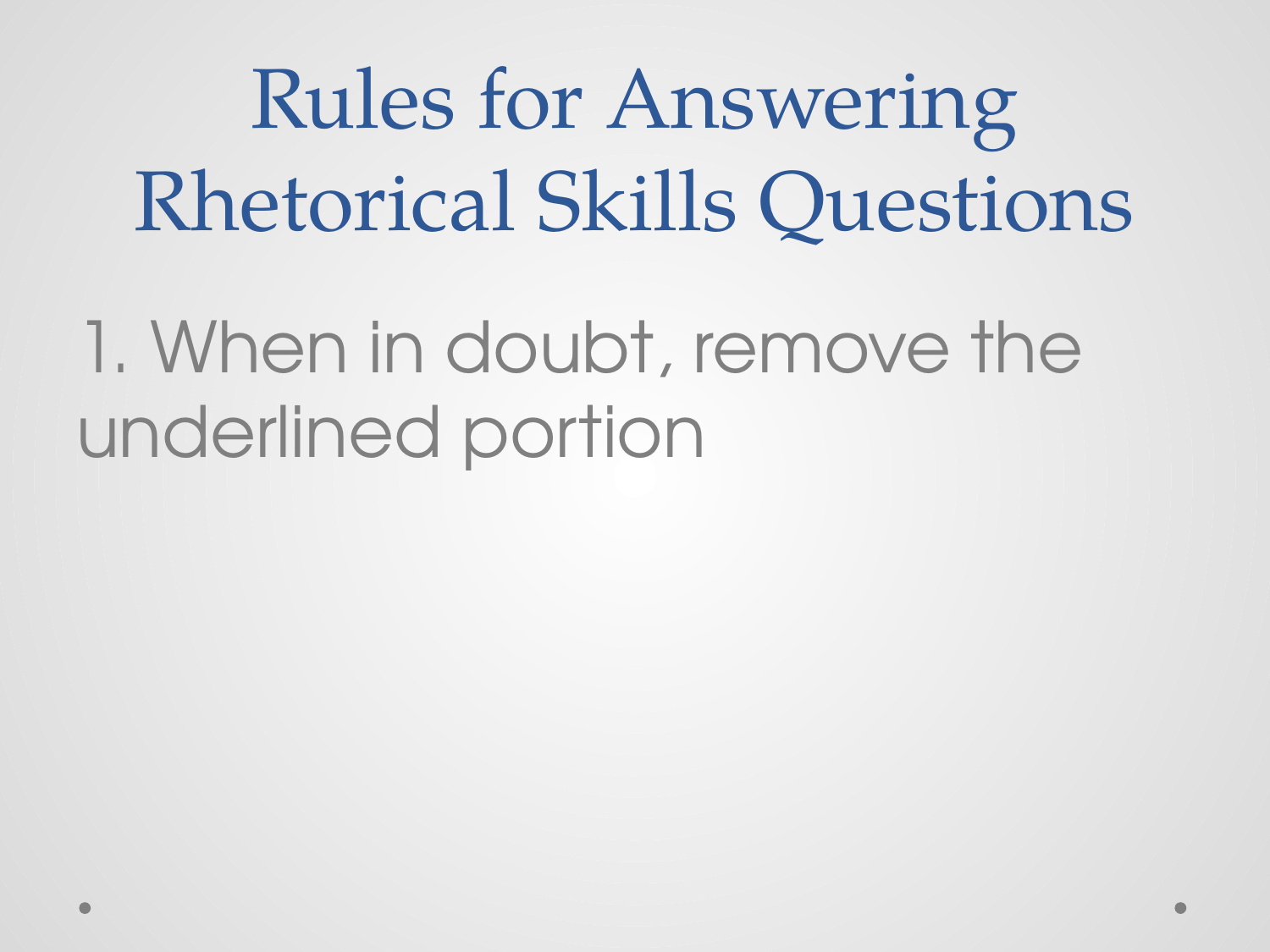

# Rules for Answering Rhetorical Skills Questions
1. When in doubt, remove the underlined portion